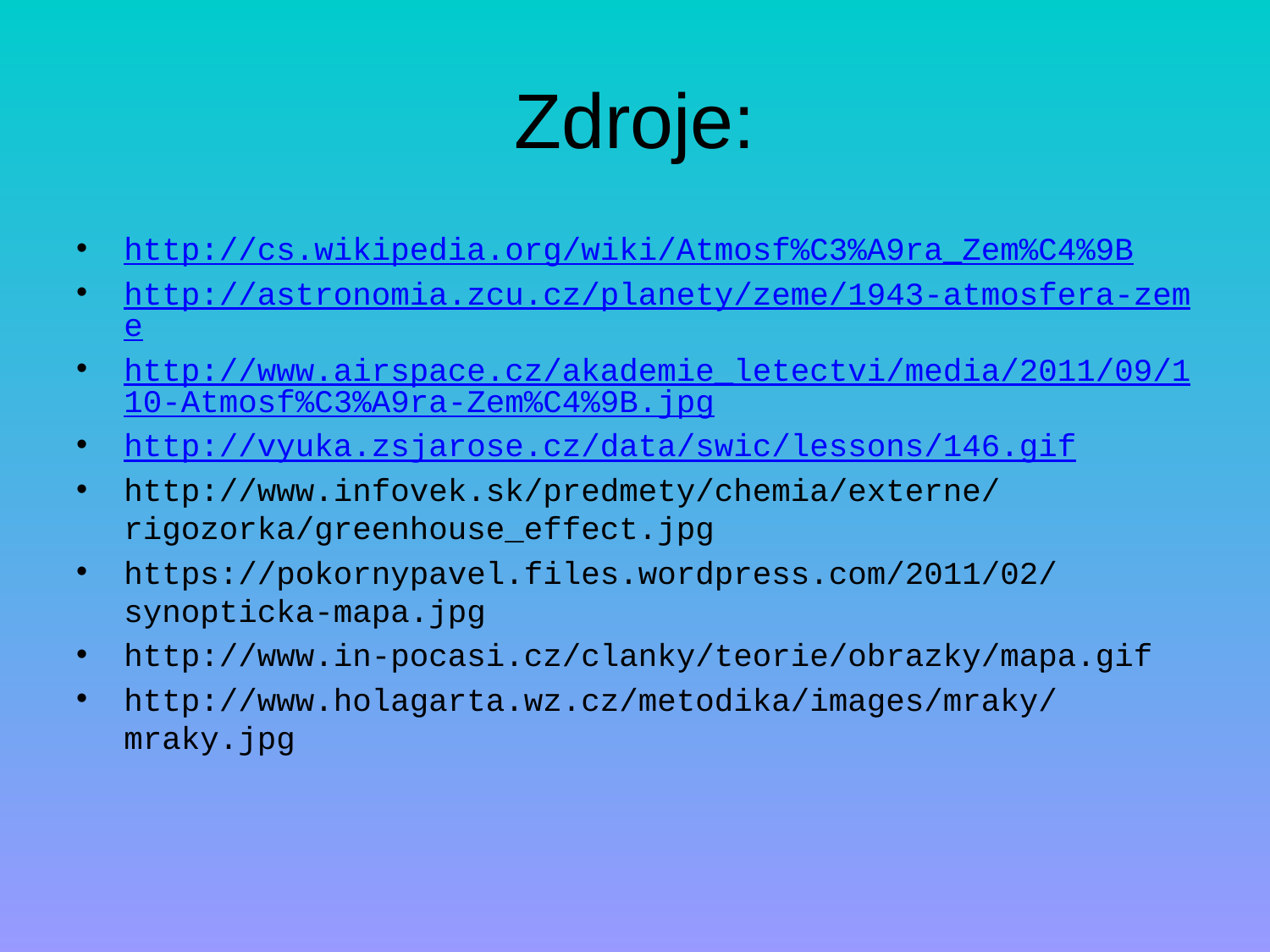

# Zdroje:
http://cs.wikipedia.org/wiki/Atmosf%C3%A9ra_Zem%C4%9B
http://astronomia.zcu.cz/planety/zeme/1943-atmosfera-zeme
http://www.airspace.cz/akademie_letectvi/media/2011/09/110-Atmosf%C3%A9ra-Zem%C4%9B.jpg
http://vyuka.zsjarose.cz/data/swic/lessons/146.gif
http://www.infovek.sk/predmety/chemia/externe/rigozorka/greenhouse_effect.jpg
https://pokornypavel.files.wordpress.com/2011/02/synopticka-mapa.jpg
http://www.in-pocasi.cz/clanky/teorie/obrazky/mapa.gif
http://www.holagarta.wz.cz/metodika/images/mraky/mraky.jpg